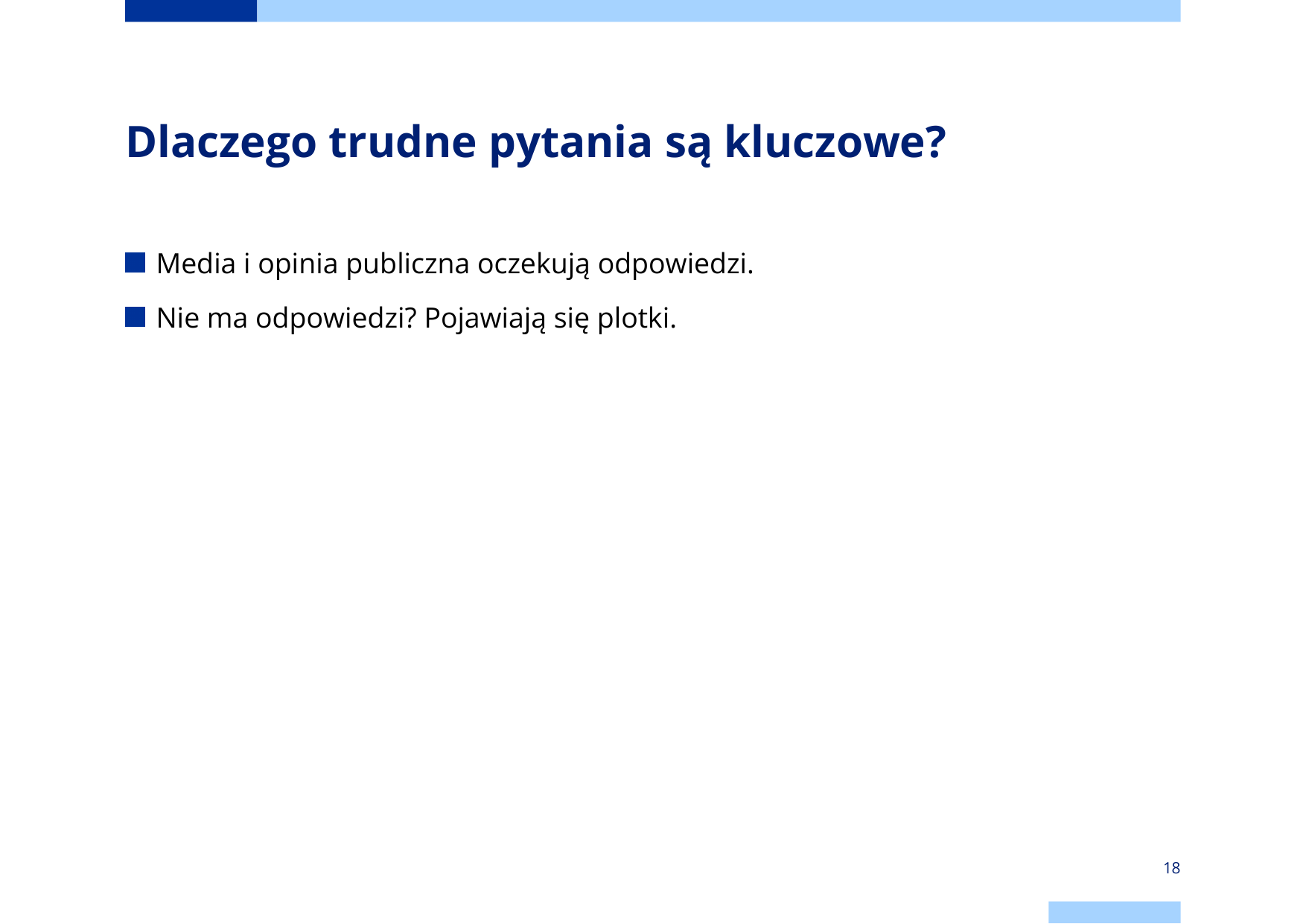

# Dlaczego trudne pytania są kluczowe?
Media i opinia publiczna oczekują odpowiedzi.
Nie ma odpowiedzi? Pojawiają się plotki.
18